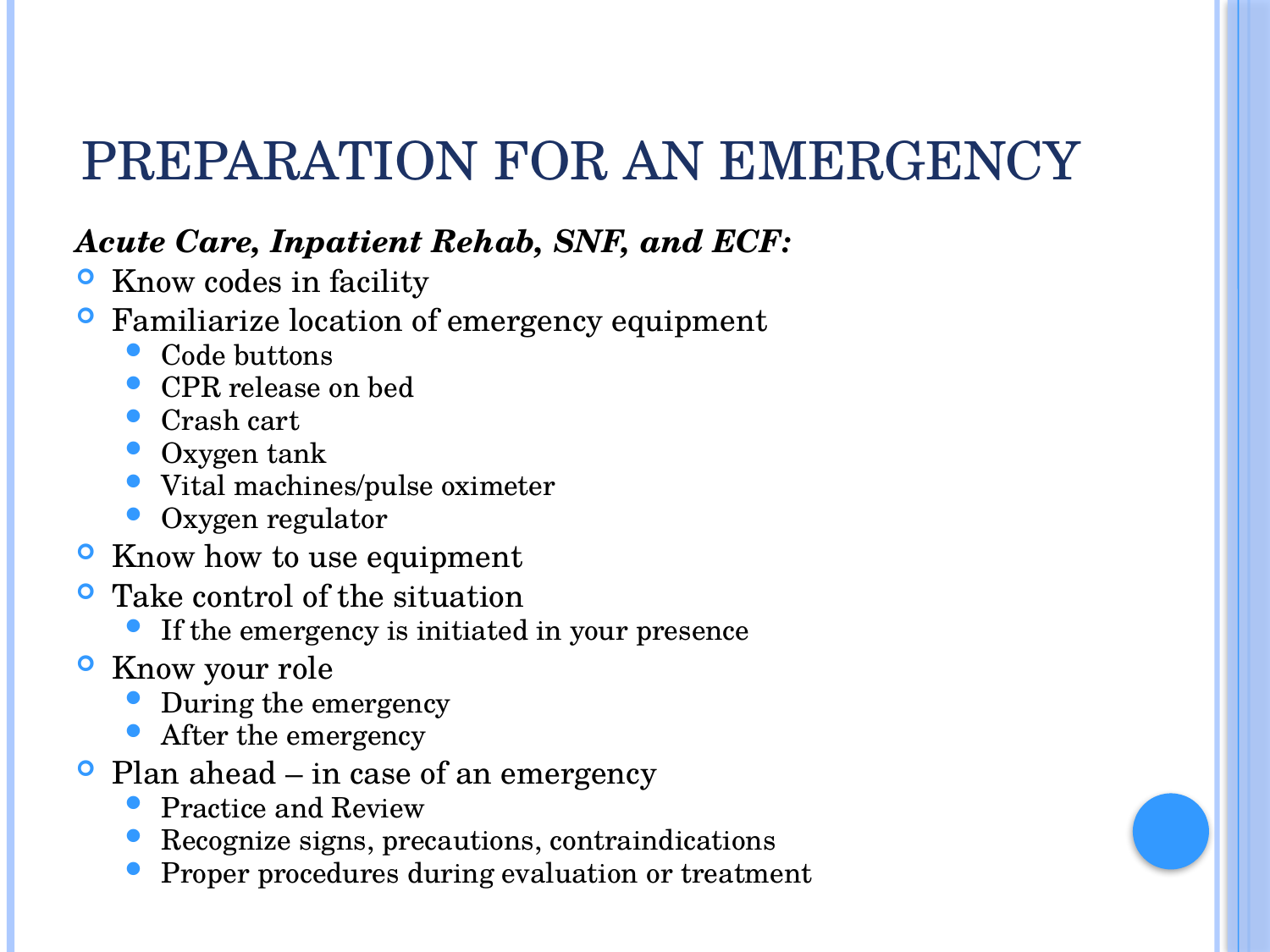

# Preparation For An Emergency
Acute Care, Inpatient Rehab, SNF, and ECF:
Know codes in facility
Familiarize location of emergency equipment
Code buttons
CPR release on bed
Crash cart
Oxygen tank
Vital machines/pulse oximeter
Oxygen regulator
Know how to use equipment
Take control of the situation
If the emergency is initiated in your presence
Know your role
During the emergency
After the emergency
Plan ahead – in case of an emergency
Practice and Review
Recognize signs, precautions, contraindications
Proper procedures during evaluation or treatment